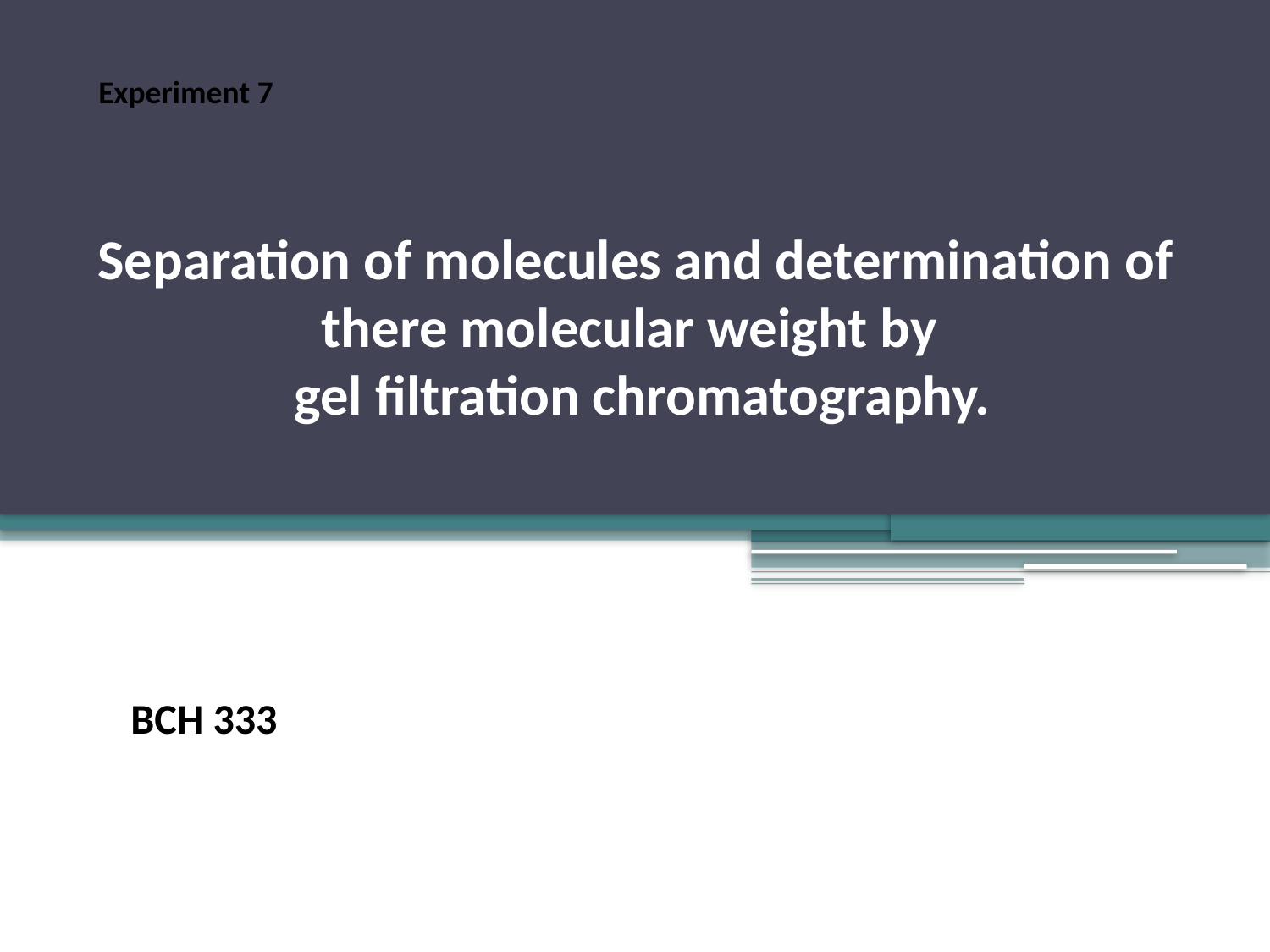

Experiment 7
# Separation of molecules and determination of  there molecular weight by gel filtration chromatography.
BCH 333